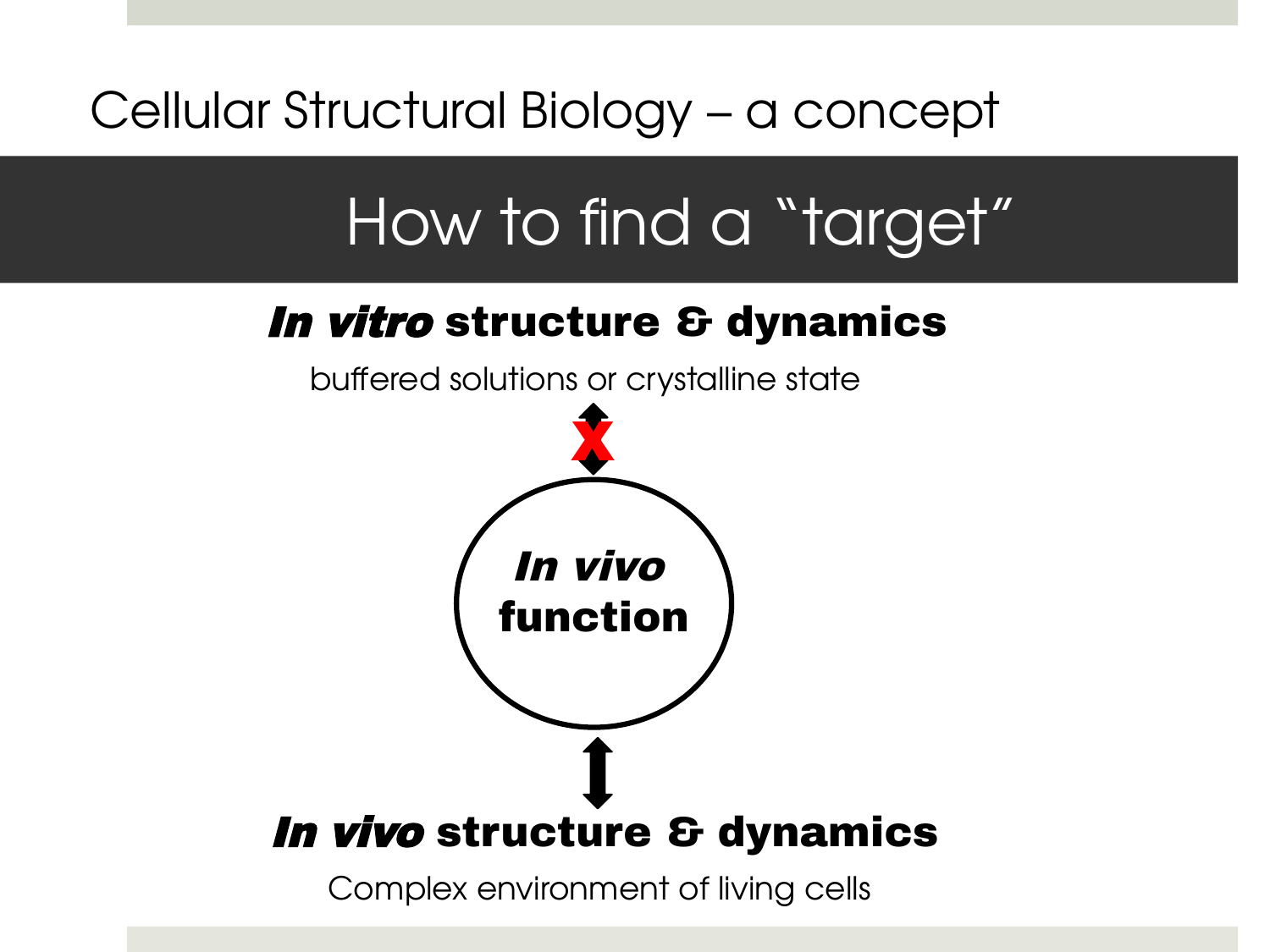

Cellular Structural Biology – a concept
# How to find a “target”
In vitro structure & dynamics
buffered solutions or crystalline state
X

In vivo
function

In vivo structure & dynamics
Complex environment of living cells